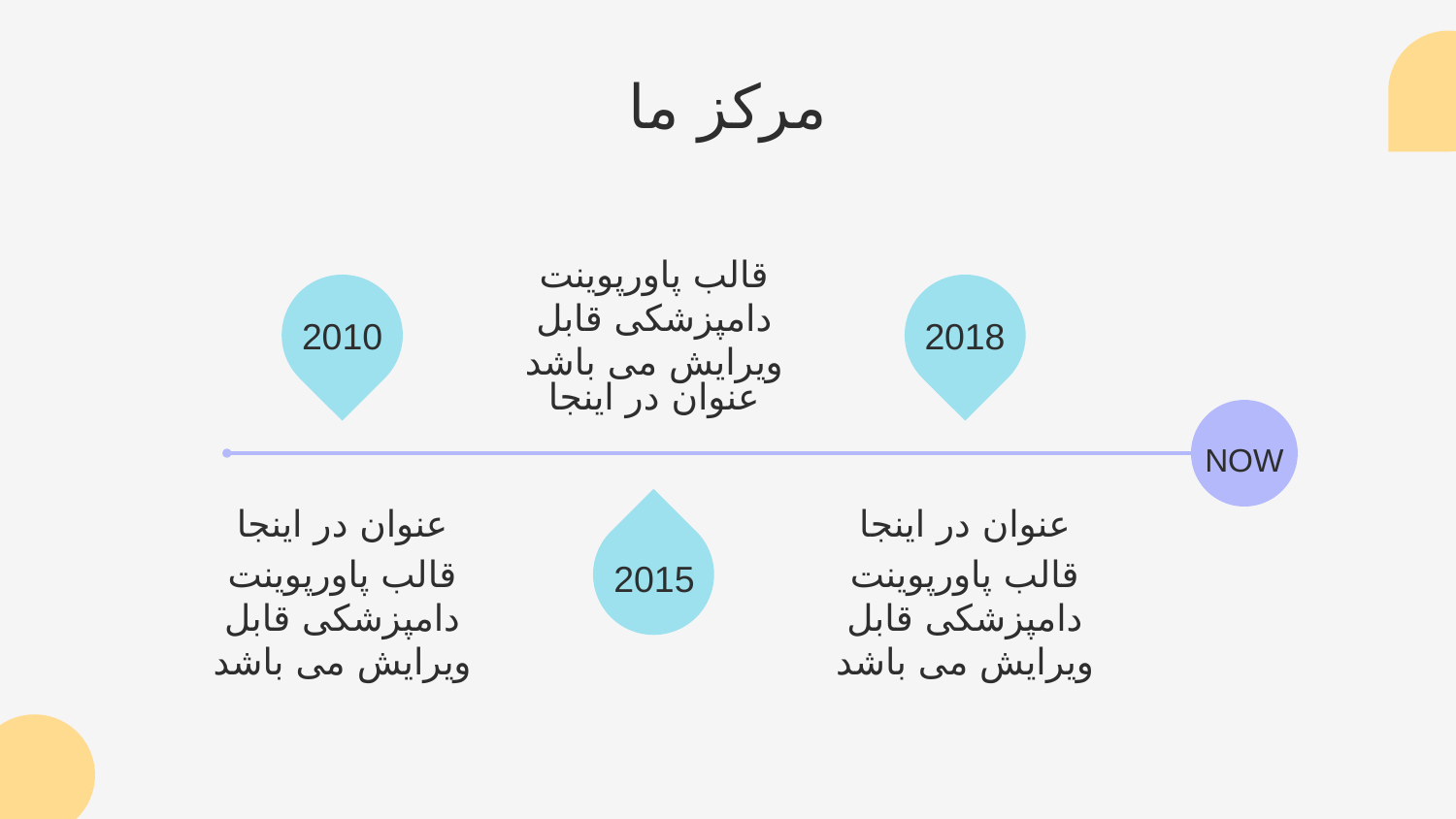

# مرکز ما
قالب پاورپوینت دامپزشکی قابل ویرایش می باشد

2010
2018
عنوان در اینجا

NOW
عنوان در اینجا
عنوان در اینجا

قالب پاورپوینت دامپزشکی قابل ویرایش می باشد
قالب پاورپوینت دامپزشکی قابل ویرایش می باشد
2015